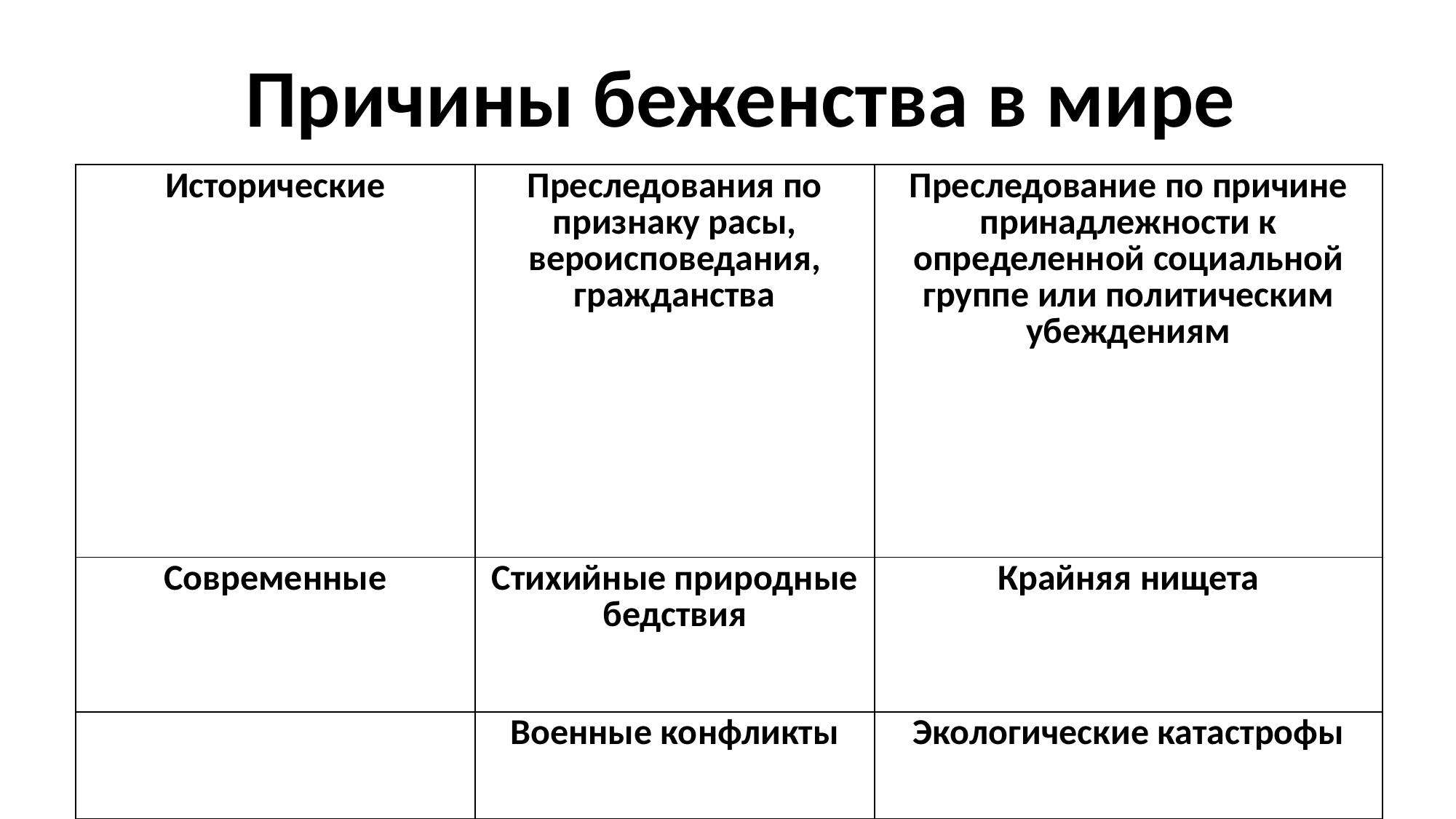

Причины беженства в мире
| Исторические | Преследования по признаку расы, вероисповедания, гражданства | Преследование по причине принадлежности к определенной социальной группе или политическим убеждениям |
| --- | --- | --- |
| Современные | Стихийные природные бедствия | Крайняя нищета |
|  | Военные конфликты | Экологические катастрофы |